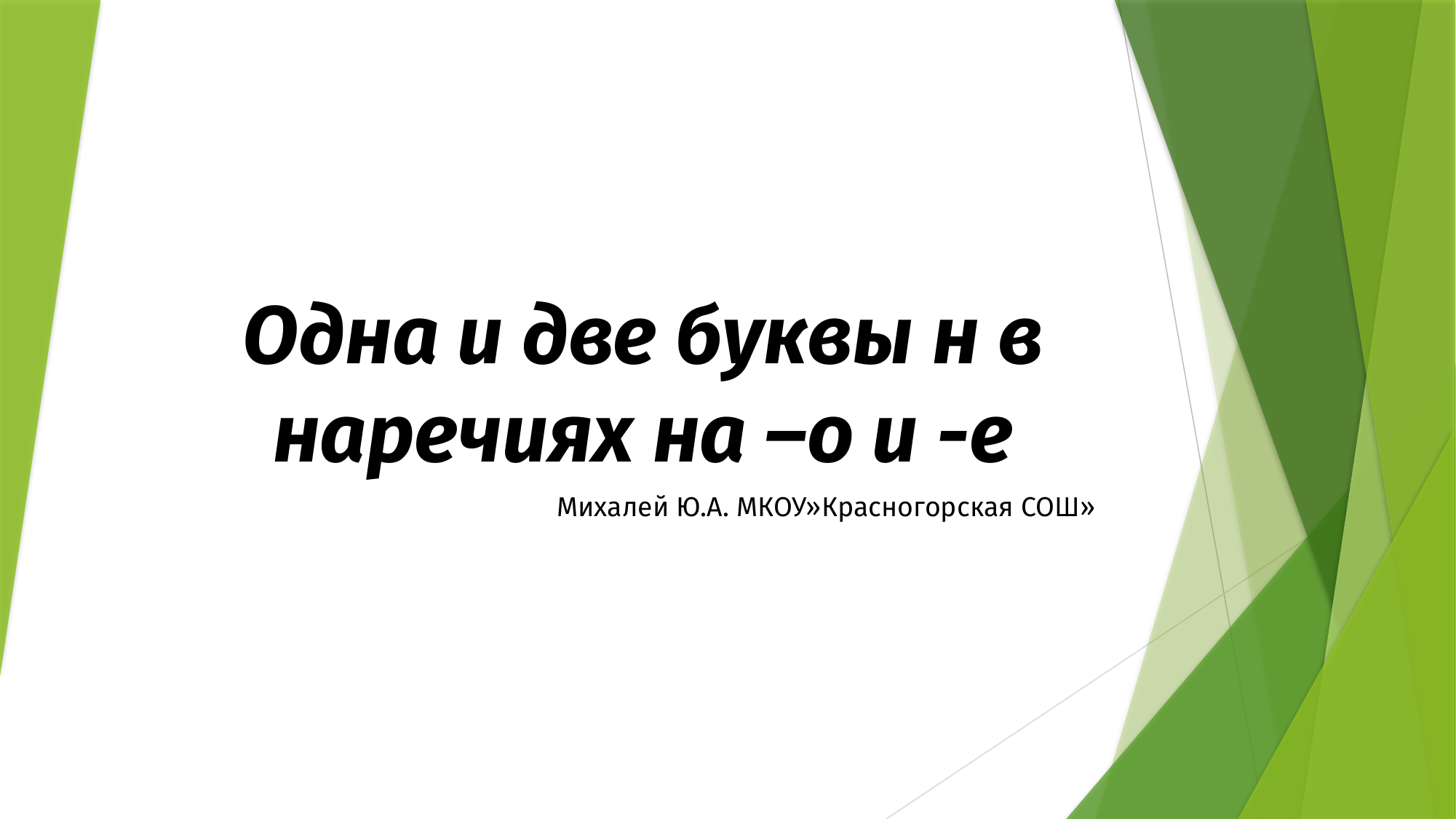

# Одна и две буквы н в наречиях на –о и -е
Михалей Ю.А. МКОУ»Красногорская СОШ»